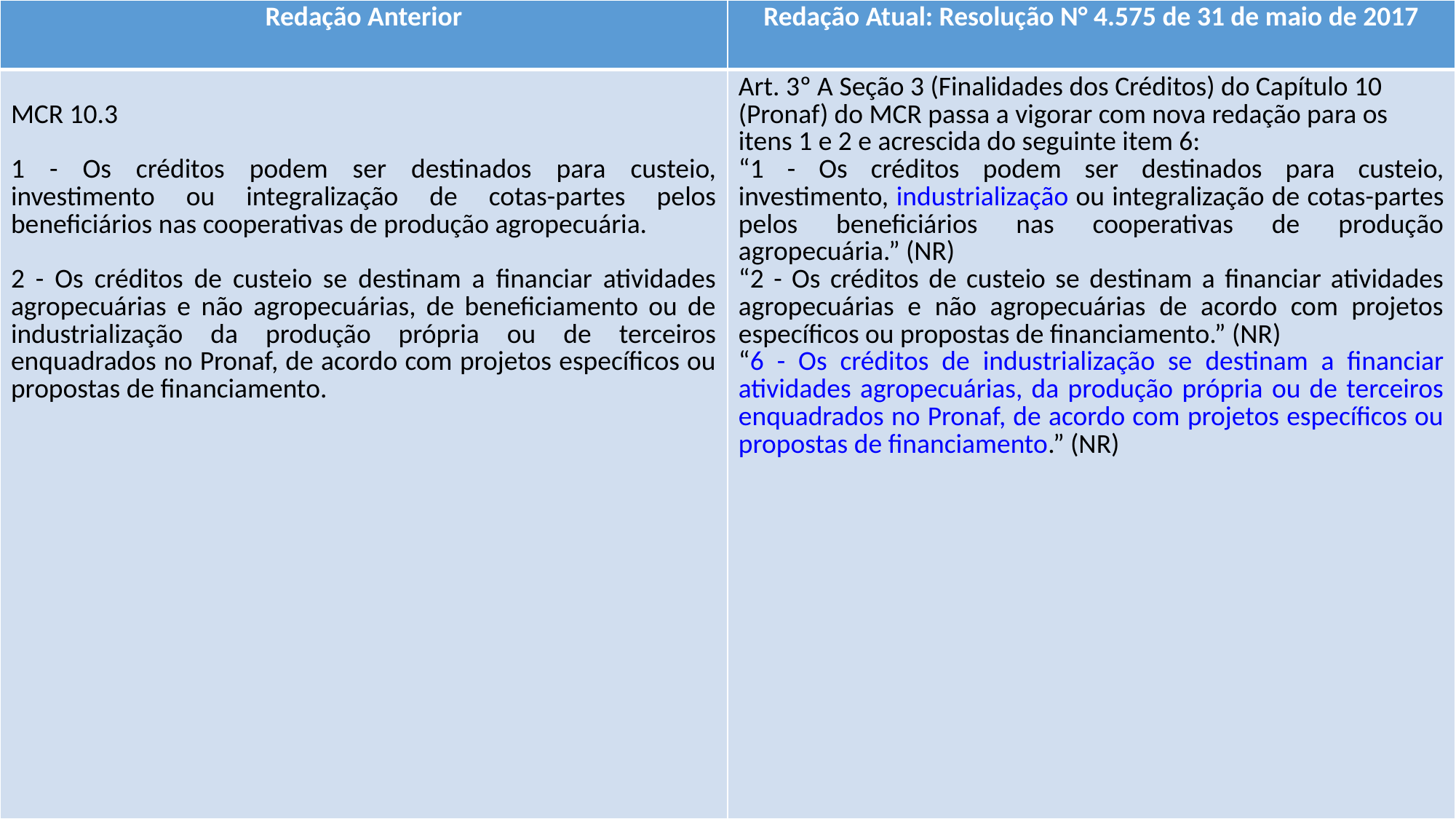

| Redação Anterior | Redação Atual: Resolução N° 4.575 de 31 de maio de 2017 |
| --- | --- |
| MCR 10.3 1 - Os créditos podem ser destinados para custeio, investimento ou integralização de cotas-partes pelos beneficiários nas cooperativas de produção agropecuária.   2 - Os créditos de custeio se destinam a financiar atividades agropecuárias e não agropecuárias, de beneficiamento ou de industrialização da produção própria ou de terceiros enquadrados no Pronaf, de acordo com projetos específicos ou propostas de financiamento. | Art. 3º A Seção 3 (Finalidades dos Créditos) do Capítulo 10 (Pronaf) do MCR passa a vigorar com nova redação para os itens 1 e 2 e acrescida do seguinte item 6: “1 - Os créditos podem ser destinados para custeio, investimento, industrialização ou integralização de cotas-partes pelos beneficiários nas cooperativas de produção agropecuária.” (NR) “2 - Os créditos de custeio se destinam a financiar atividades agropecuárias e não agropecuárias de acordo com projetos específicos ou propostas de financiamento.” (NR) “6 - Os créditos de industrialização se destinam a financiar atividades agropecuárias, da produção própria ou de terceiros enquadrados no Pronaf, de acordo com projetos específicos ou propostas de financiamento.” (NR) |